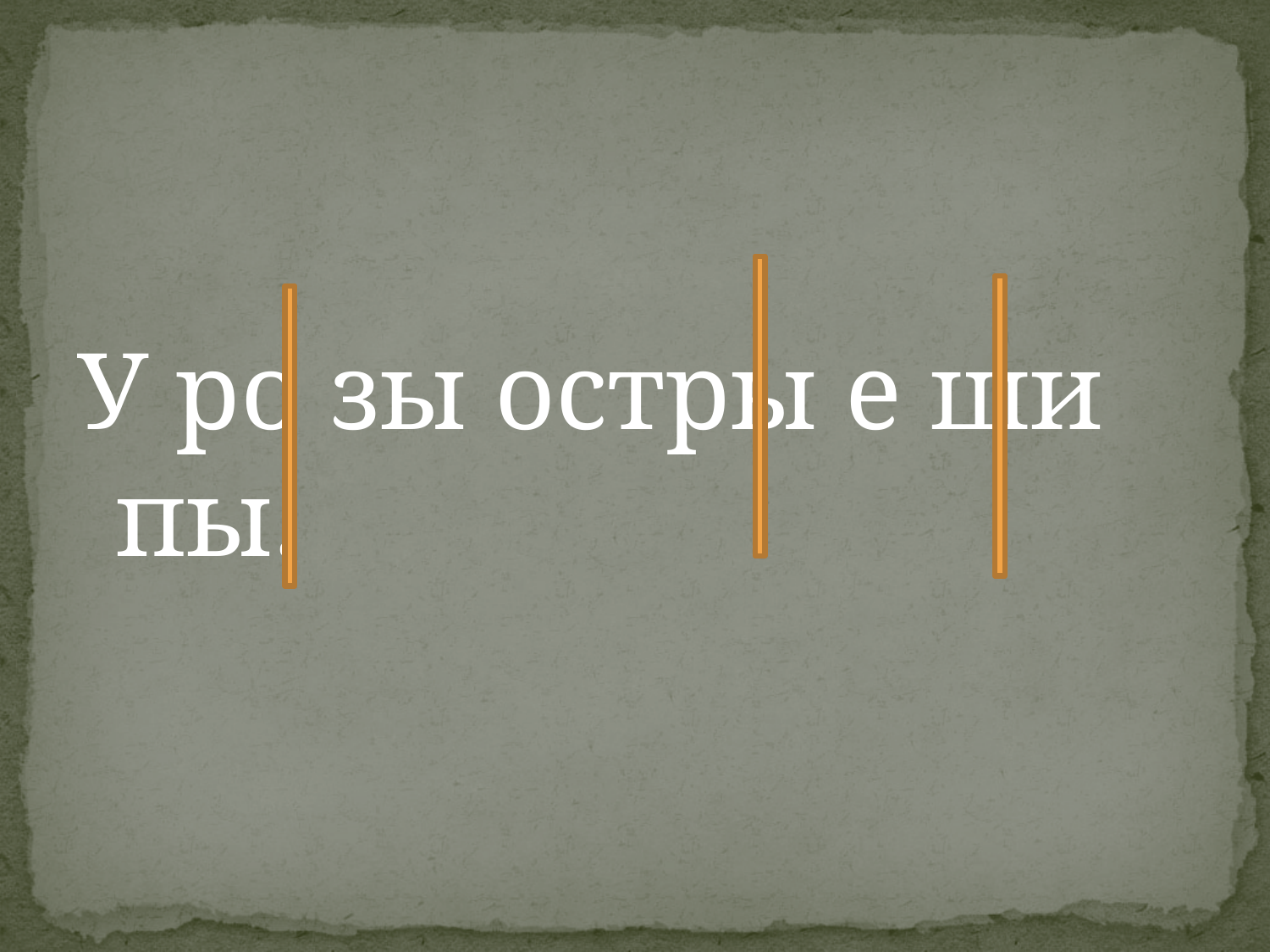

#

У ро зы остры е ши пы.